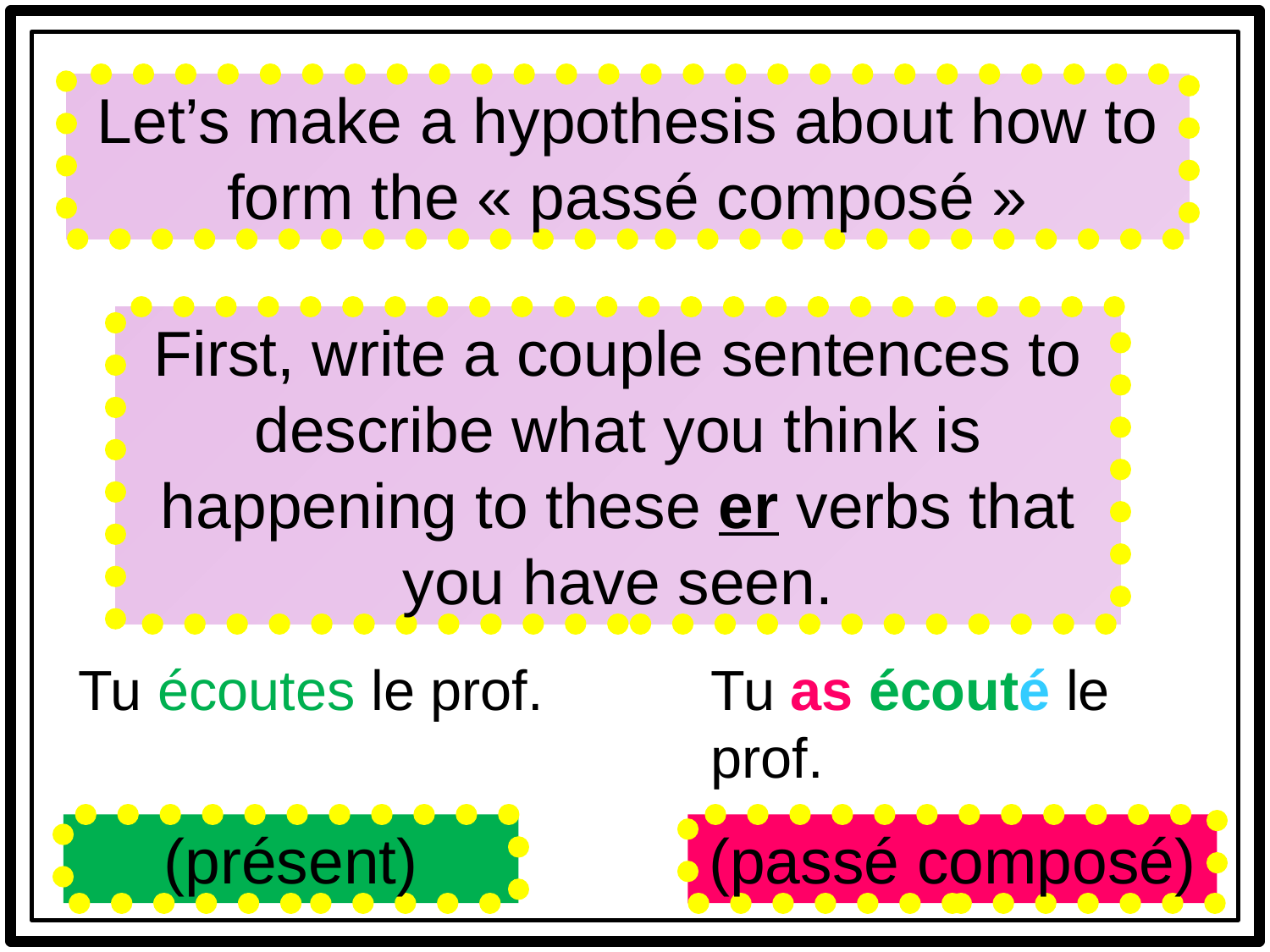

Let’s make a hypothesis about how to form the « passé composé »
First, write a couple sentences to describe what you think is happening to these er verbs that you have seen.
Tu écoutes le prof.
Tu as écouté le prof.
(passé composé)
(présent)